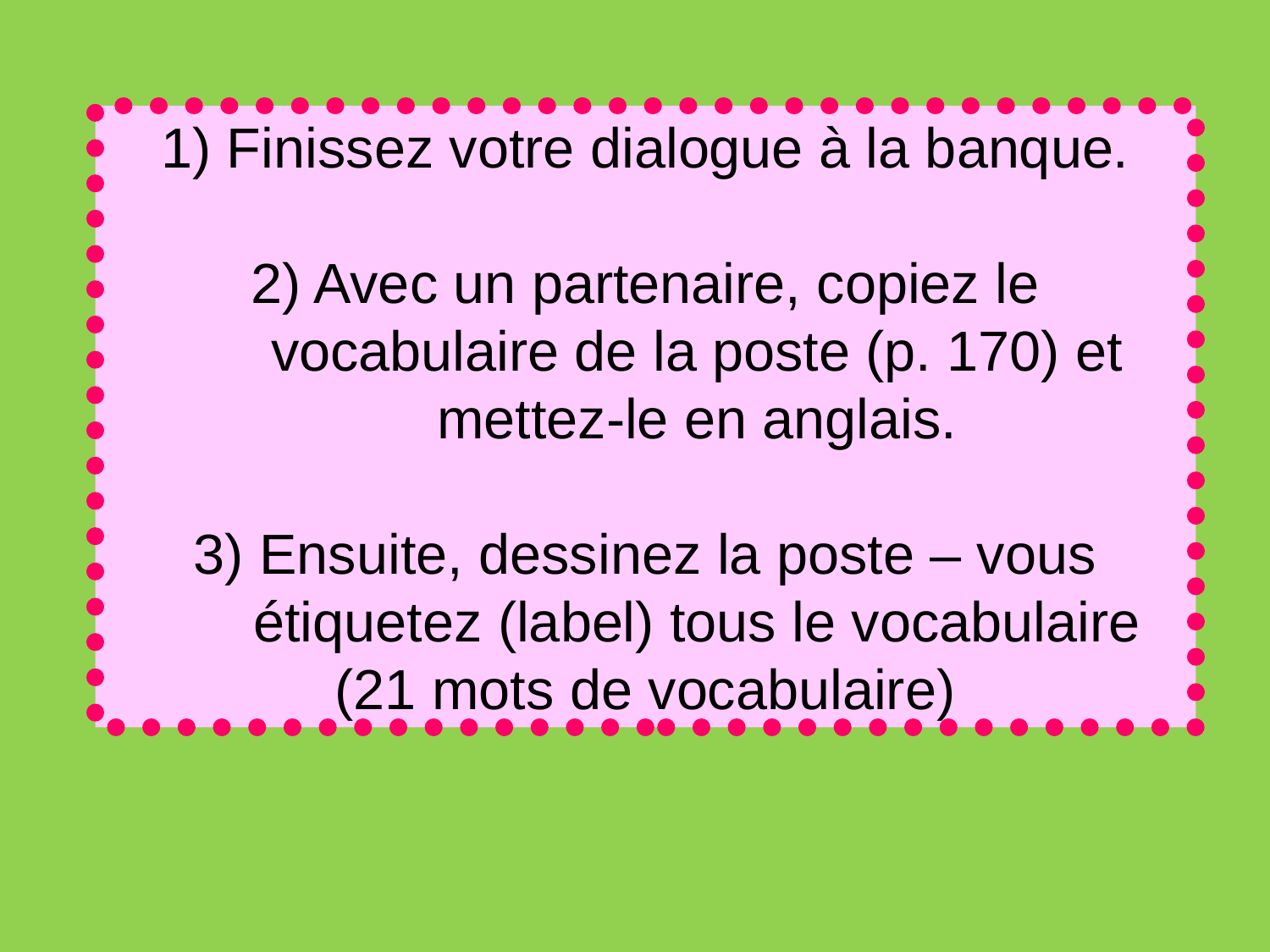

1) Finissez votre dialogue à la banque.

2) Avec un partenaire, copiez le vocabulaire de la poste (p. 170) et mettez-le en anglais.

3) Ensuite, dessinez la poste – vous étiquetez (label) tous le vocabulaire
(21 mots de vocabulaire)